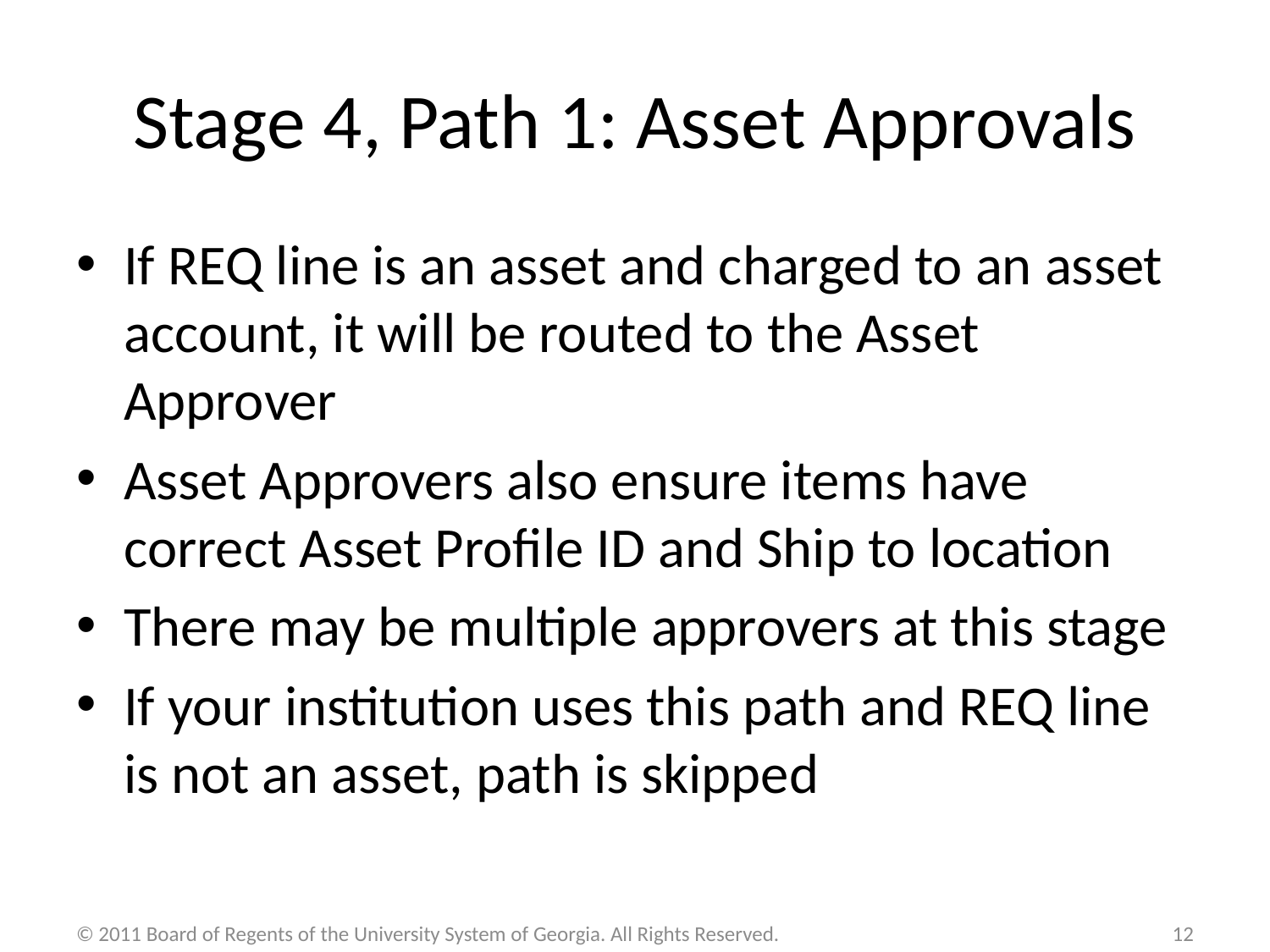

# Stage 4, Path 1: Asset Approvals
If REQ line is an asset and charged to an asset account, it will be routed to the Asset Approver
Asset Approvers also ensure items have correct Asset Profile ID and Ship to location
There may be multiple approvers at this stage
If your institution uses this path and REQ line is not an asset, path is skipped

© 2011 Board of Regents of the University System of Georgia. All Rights Reserved.
12